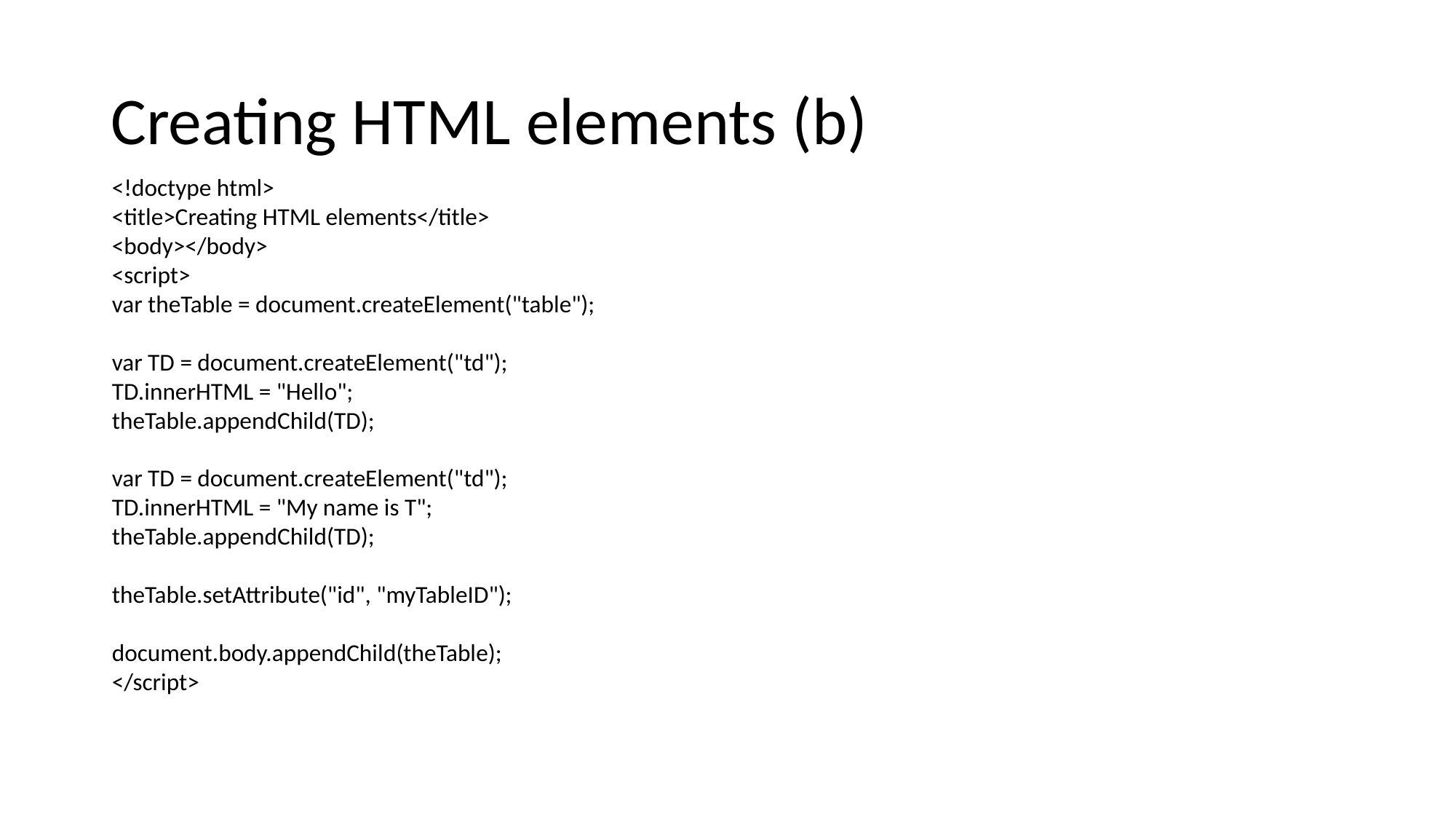

# Creating HTML elements (b)
<!doctype html>
<title>Creating HTML elements</title>
<body></body>
<script>
var theTable = document.createElement("table");

var TD = document.createElement("td");
TD.innerHTML = "Hello";
theTable.appendChild(TD);

var TD = document.createElement("td");
TD.innerHTML = "My name is T";
theTable.appendChild(TD);

theTable.setAttribute("id", "myTableID");

document.body.appendChild(theTable);
</script>